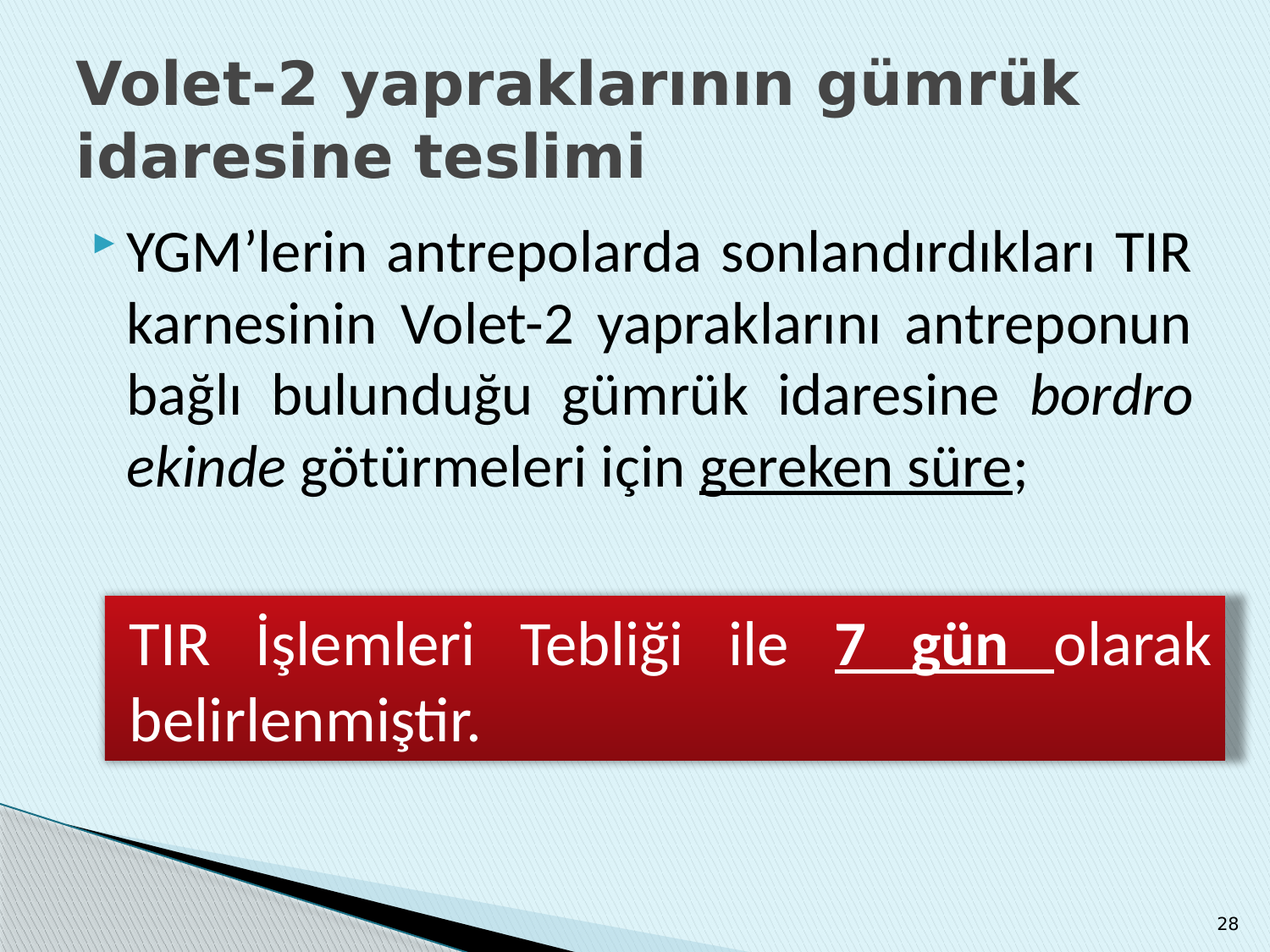

# Volet-2 yapraklarının gümrük idaresine teslimi
YGM’lerin antrepolarda sonlandırdıkları TIR karnesinin Volet-2 yapraklarını antreponun bağlı bulunduğu gümrük idaresine bordro ekinde götürmeleri için gereken süre;
TIR İşlemleri Tebliği ile 7 gün olarak belirlenmiştir.
28